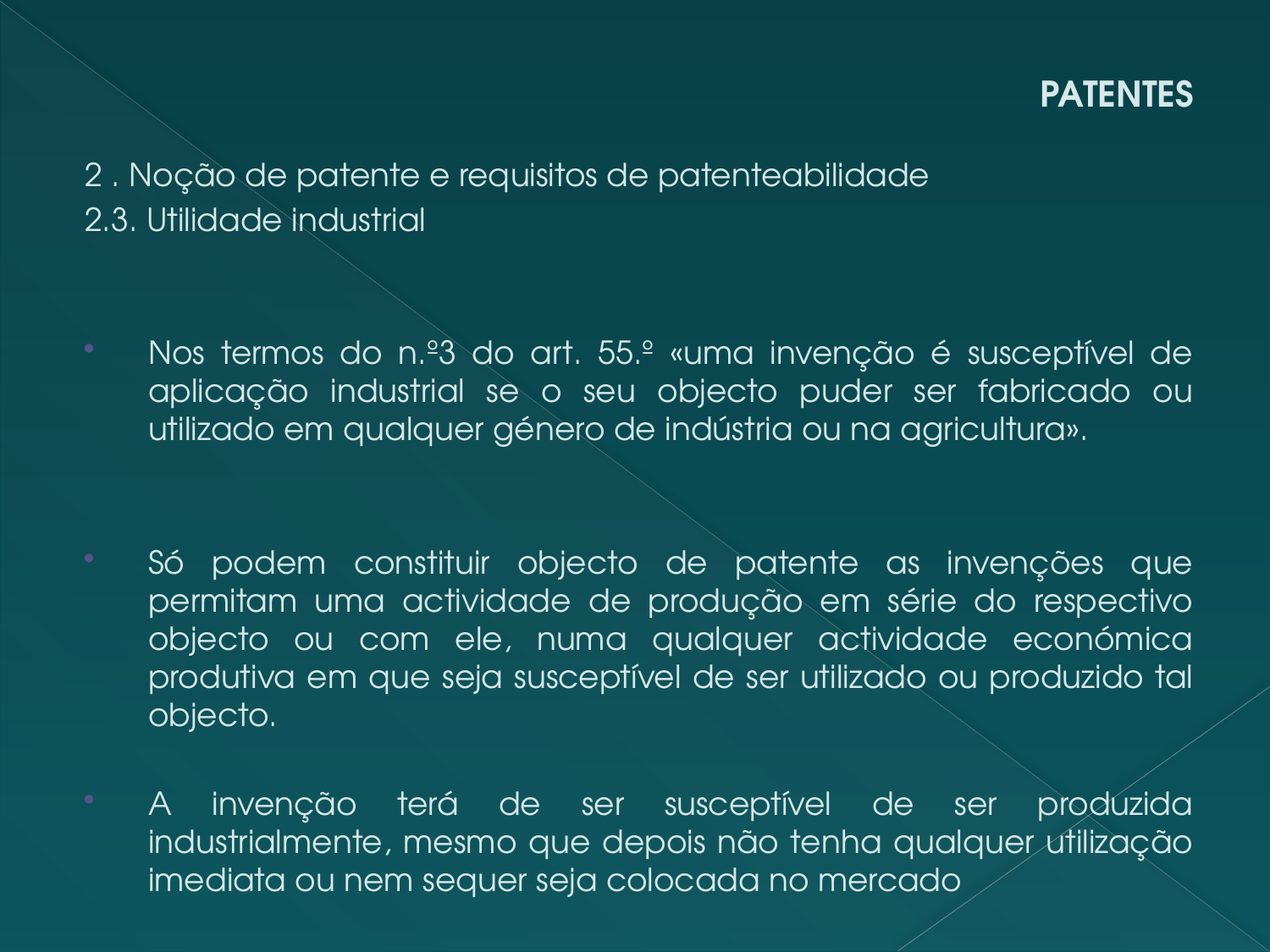

# PATENTES
2 . Noção de patente e requisitos de patenteabilidade
2.3. Utilidade industrial

Nos termos do n.º3 do art. 55.º «uma invenção é susceptível de aplicação industrial se o seu objecto puder ser fabricado ou utilizado em qualquer género de indústria ou na agricultura».

Só podem constituir objecto de patente as invenções que permitam uma actividade de produção em série do respectivo objecto ou com ele, numa qualquer actividade económica produtiva em que seja susceptível de ser utilizado ou produzido tal objecto.

A invenção terá de ser susceptível de ser produzida industrialmente, mesmo que depois não tenha qualquer utilização imediata ou nem sequer seja colocada no mercado